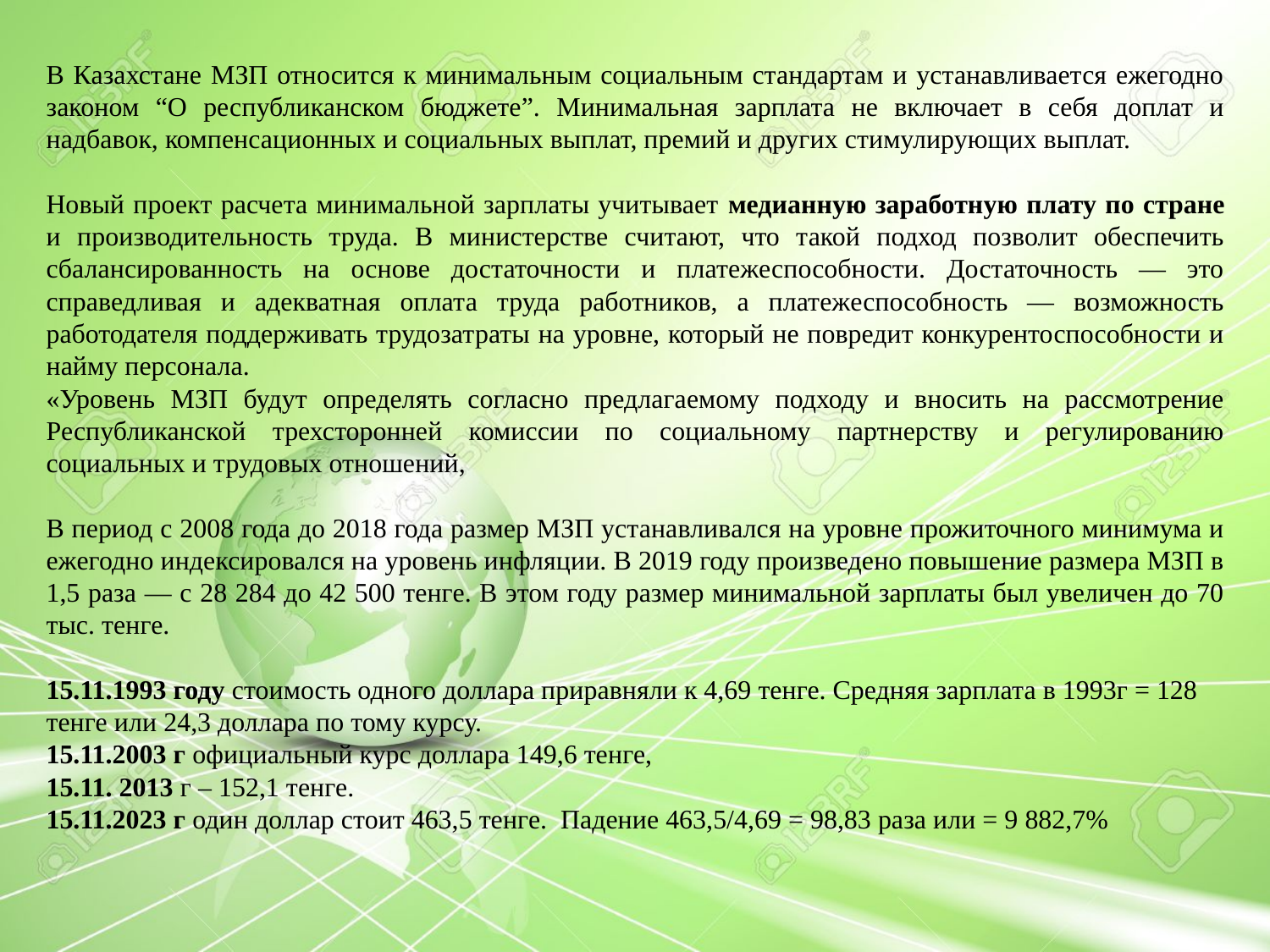

В Казахстане МЗП относится к минимальным социальным стандартам и устанавливается ежегодно законом “О республиканском бюджете”. Минимальная зарплата не включает в себя доплат и надбавок, компенсационных и социальных выплат, премий и других стимулирующих выплат.

Новый проект расчета минимальной зарплаты учитывает медианную заработную плату по стране и производительность труда. В министерстве считают, что такой подход позволит обеспечить сбалансированность на основе достаточности и платежеспособности. Достаточность — это справедливая и адекватная оплата труда работников, а платежеспособность — возможность работодателя поддерживать трудозатраты на уровне, который не повредит конкурентоспособности и найму персонала.
«Уровень МЗП будут определять согласно предлагаемому подходу и вносить на рассмотрение Республиканской трехсторонней комиссии по социальному партнерству и регулированию социальных и трудовых отношений,

В период с 2008 года до 2018 года размер МЗП устанавливался на уровне прожиточного минимума и ежегодно индексировался на уровень инфляции. В 2019 году произведено повышение размера МЗП в 1,5 раза — с 28 284 до 42 500 тенге. В этом году размер минимальной зарплаты был увеличен до 70 тыс. тенге.

15.11.1993 году стоимость одного доллара приравняли к 4,69 тенге. Средняя зарплата в 1993г = 128 тенге или 24,3 доллара по тому курсу.
15.11.2003 г официальный курс доллара 149,6 тенге,
15.11. 2013 г – 152,1 тенге.
15.11.2023 г один доллар стоит 463,5 тенге.  Падение 463,5/4,69 = 98,83 раза или = 9 882,7%